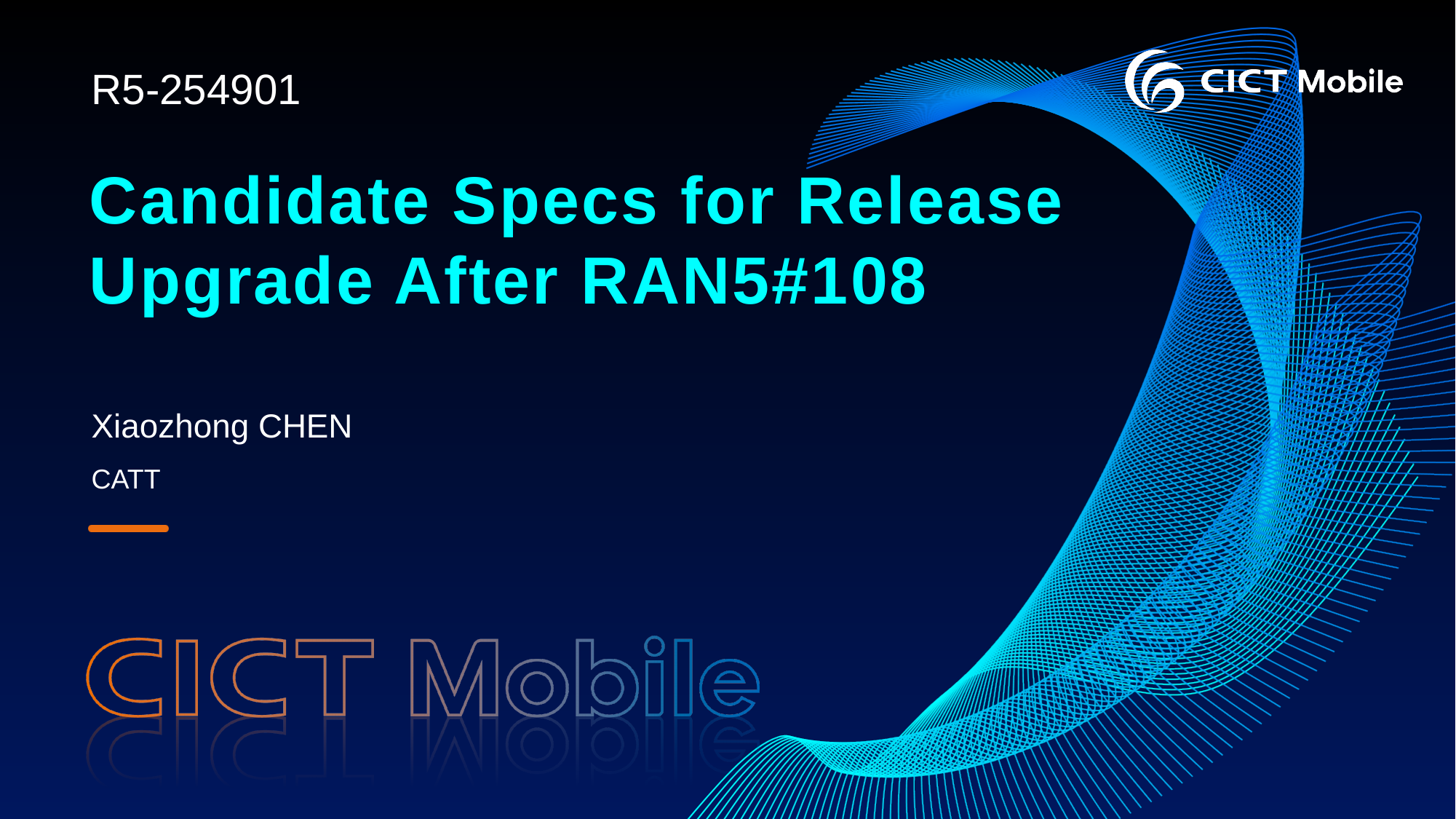

R5-254901
# Candidate Specs for Release Upgrade After RAN5#108
Xiaozhong CHEN
CATT